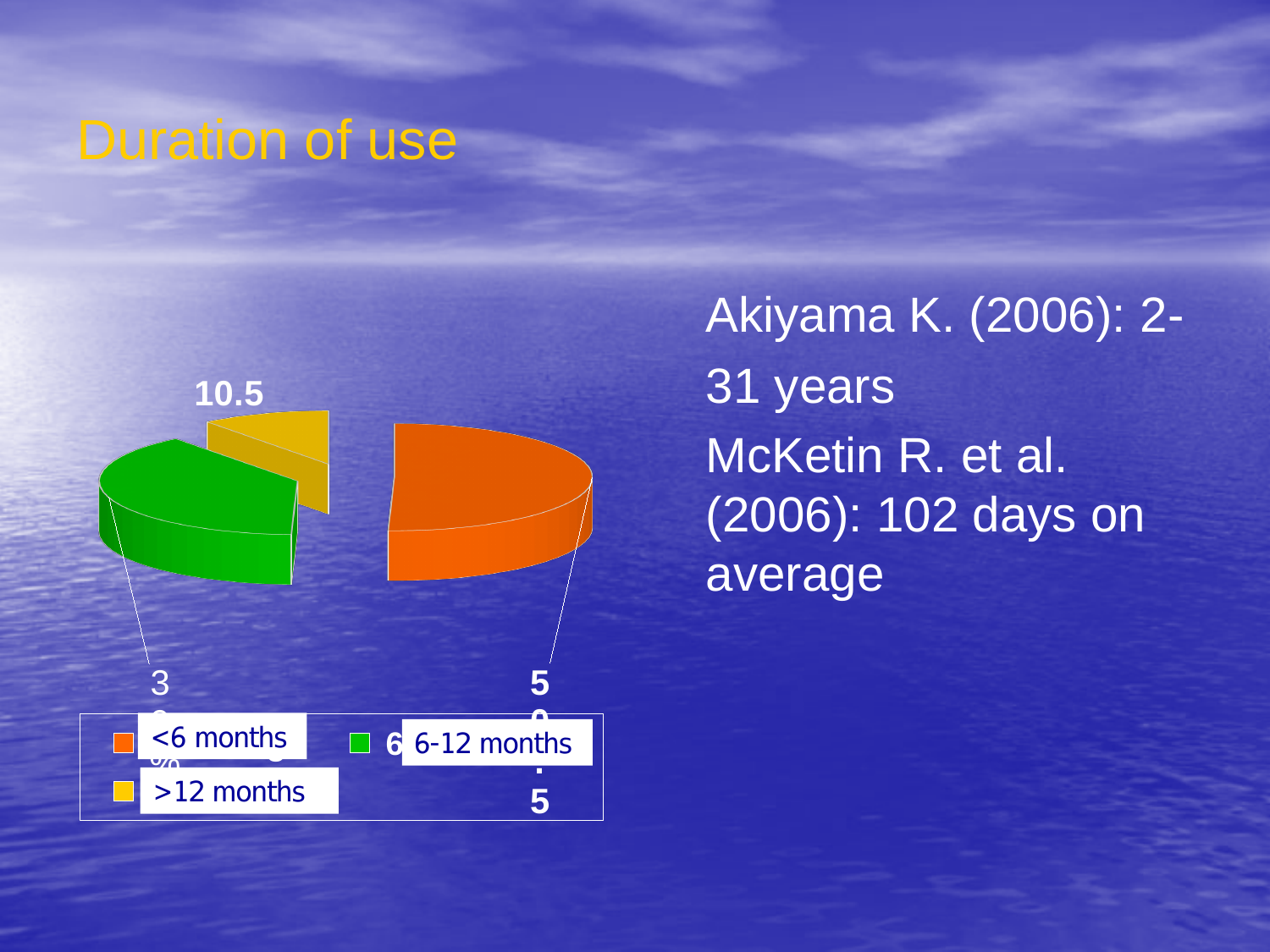

# Duration of use
	Akiyama K. (2006): 2-31 years
	McKetin R. et al. (2006): 102 days on average

[unsupported chart]

<6 months
6-12 months
>12 months